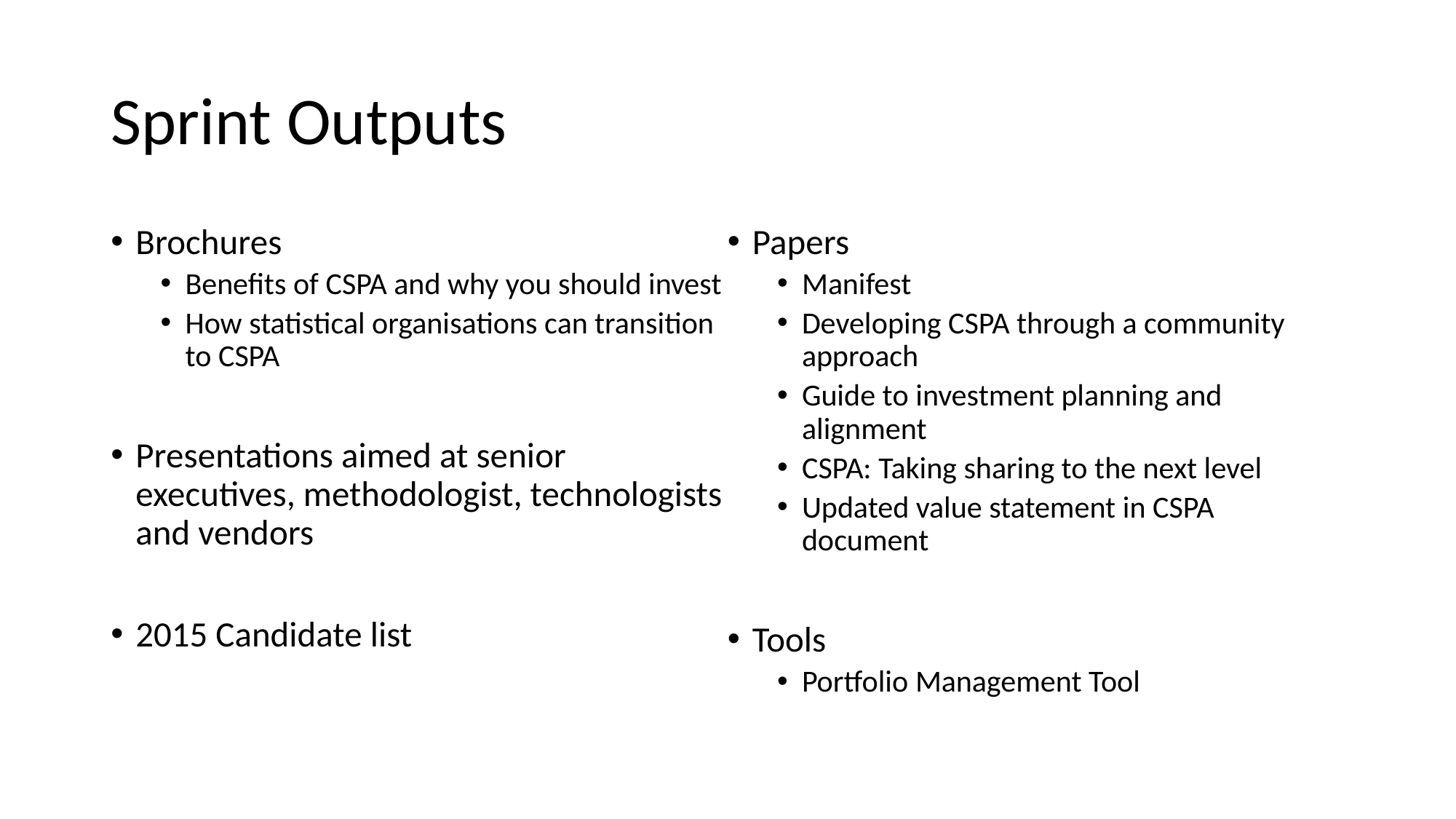

# Sprint Outputs
Brochures
Benefits of CSPA and why you should invest
How statistical organisations can transition to CSPA

Presentations aimed at senior executives, methodologist, technologists and vendors

2015 Candidate list

Papers
Manifest
Developing CSPA through a community approach
Guide to investment planning and alignment
CSPA: Taking sharing to the next level
Updated value statement in CSPA document

Tools
Portfolio Management Tool